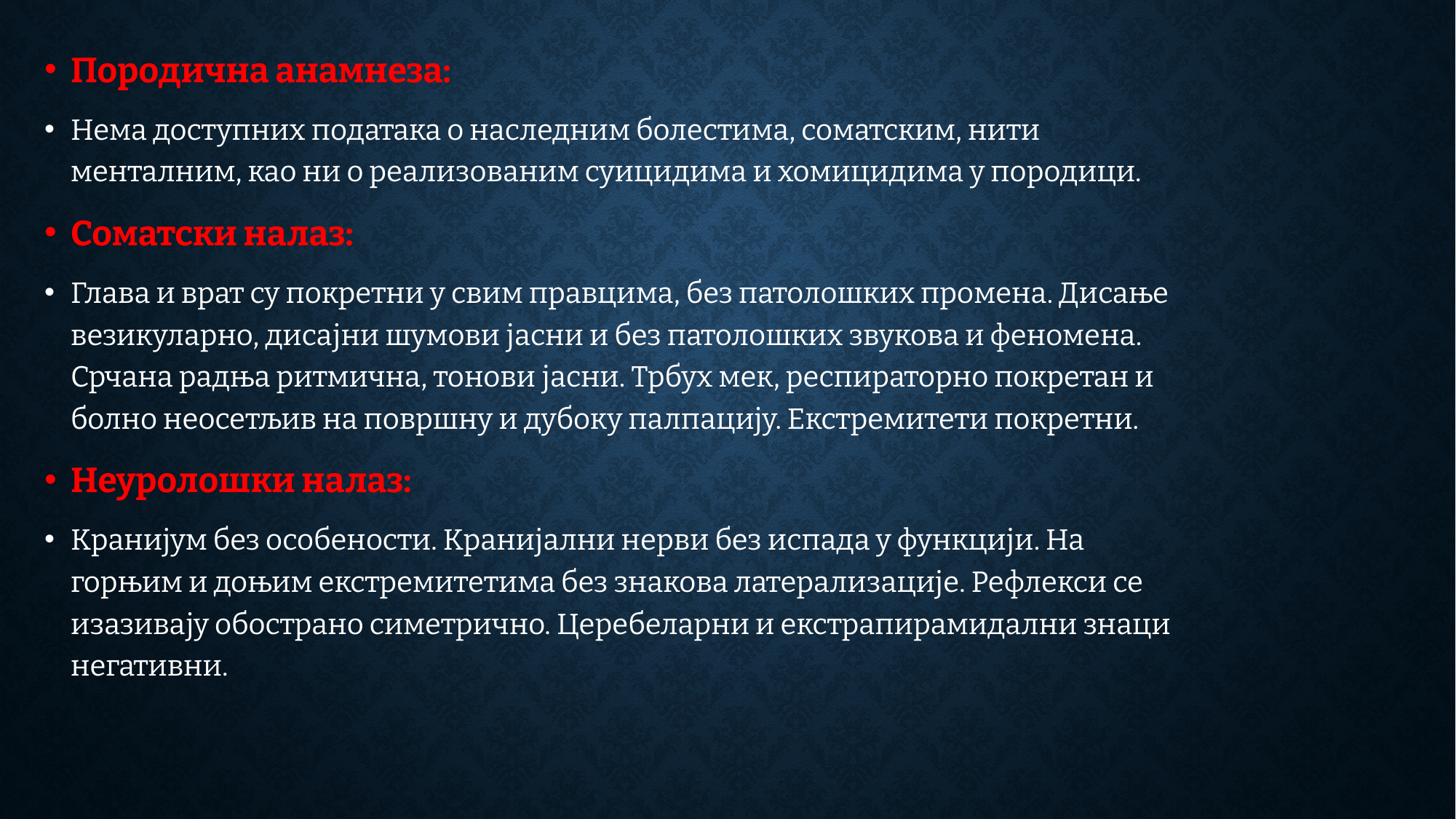

Породична анамнеза:
Нема доступних података о наследним болестима, соматским, нити менталним, као ни о реализованим суицидима и хомицидима у породици.
Соматски налаз:
Глава и врат су покретни у свим правцима, без патолошких промена. Дисање везикуларно, дисајни шумови јасни и без патолошких звукова и феномена. Срчана радња ритмична, тонови јасни. Трбух мек, респираторно покретан и болно неосетљив на површну и дубоку палпацију. Екстремитети покретни.
Неуролошки налаз:
Кранијум без особености. Кранијални нерви без испада у функцији. На горњим и доњим екстремитетима без знакова латерализације. Рефлекси се изазивају обострано симетрично. Церебеларни и екстрапирамидални знаци негативни.